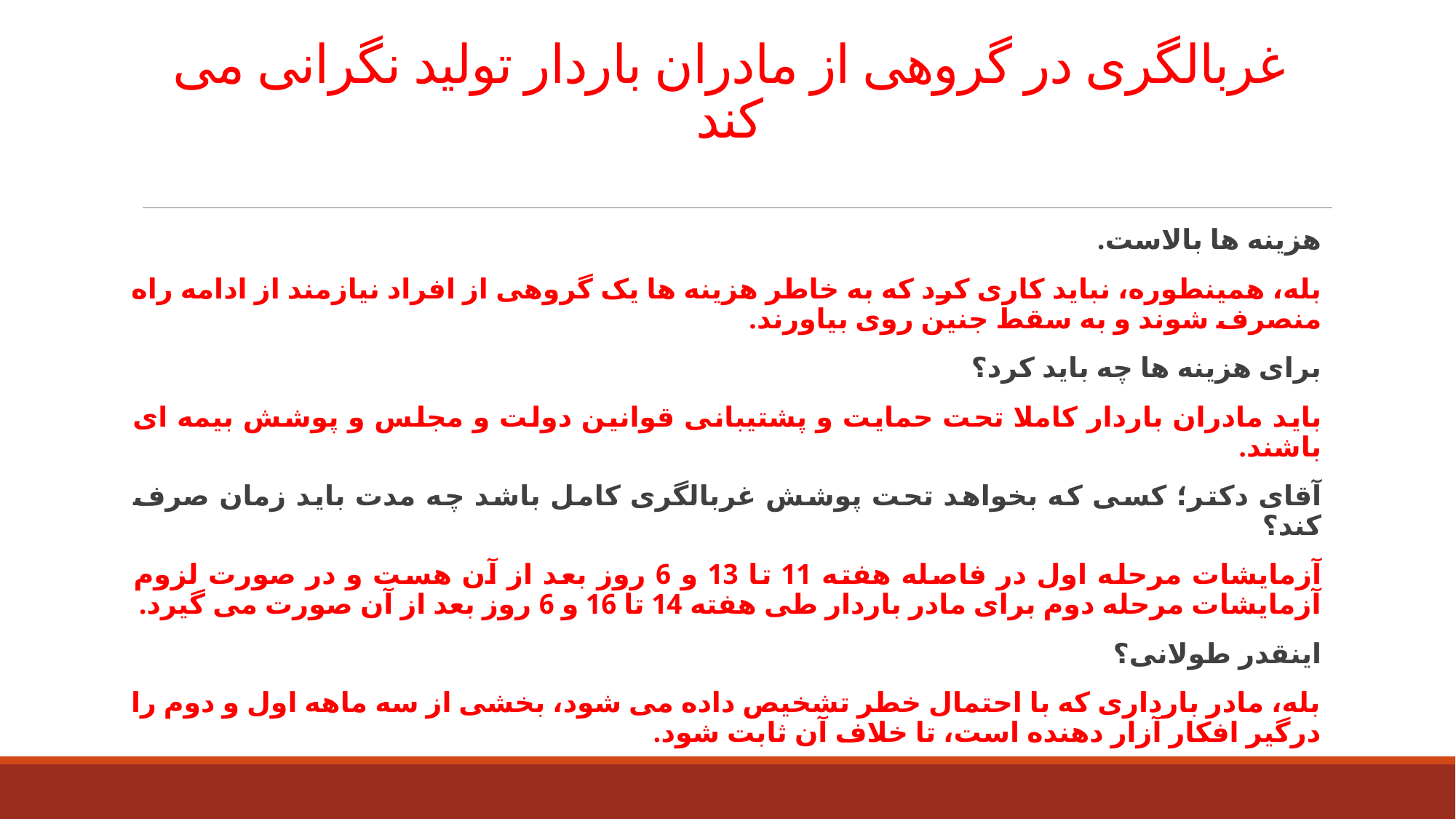

# غربالگری در گروهی از مادران باردار تولید نگرانی می کند
هزینه ها بالاست.
بله، همینطوره، نباید کاری کرد که به خاطر هزینه ها یک گروهی از افراد نیازمند از ادامه راه منصرف شوند و به سقط جنین روی بیاورند.
برای هزینه ها چه باید کرد؟
باید مادران باردار کاملا تحت حمایت و پشتیبانی قوانین دولت و مجلس و پوشش بیمه ای باشند.
آقای دکتر؛ کسی که بخواهد تحت پوشش غربالگری کامل باشد چه مدت باید زمان صرف کند؟
آزمایشات مرحله اول در فاصله هفته 11 تا 13 و 6 روز بعد از آن هست و در صورت لزوم آزمایشات مرحله دوم برای مادر باردار طی هفته 14 تا 16 و 6 روز بعد از آن صورت می گیرد.
اینقدر طولانی؟
بله، مادر بارداری که با احتمال خطر تشخیص داده می شود، بخشی از سه ماهه اول و دوم را درگیر افکار آزار دهنده است، تا خلاف آن ثابت شود.